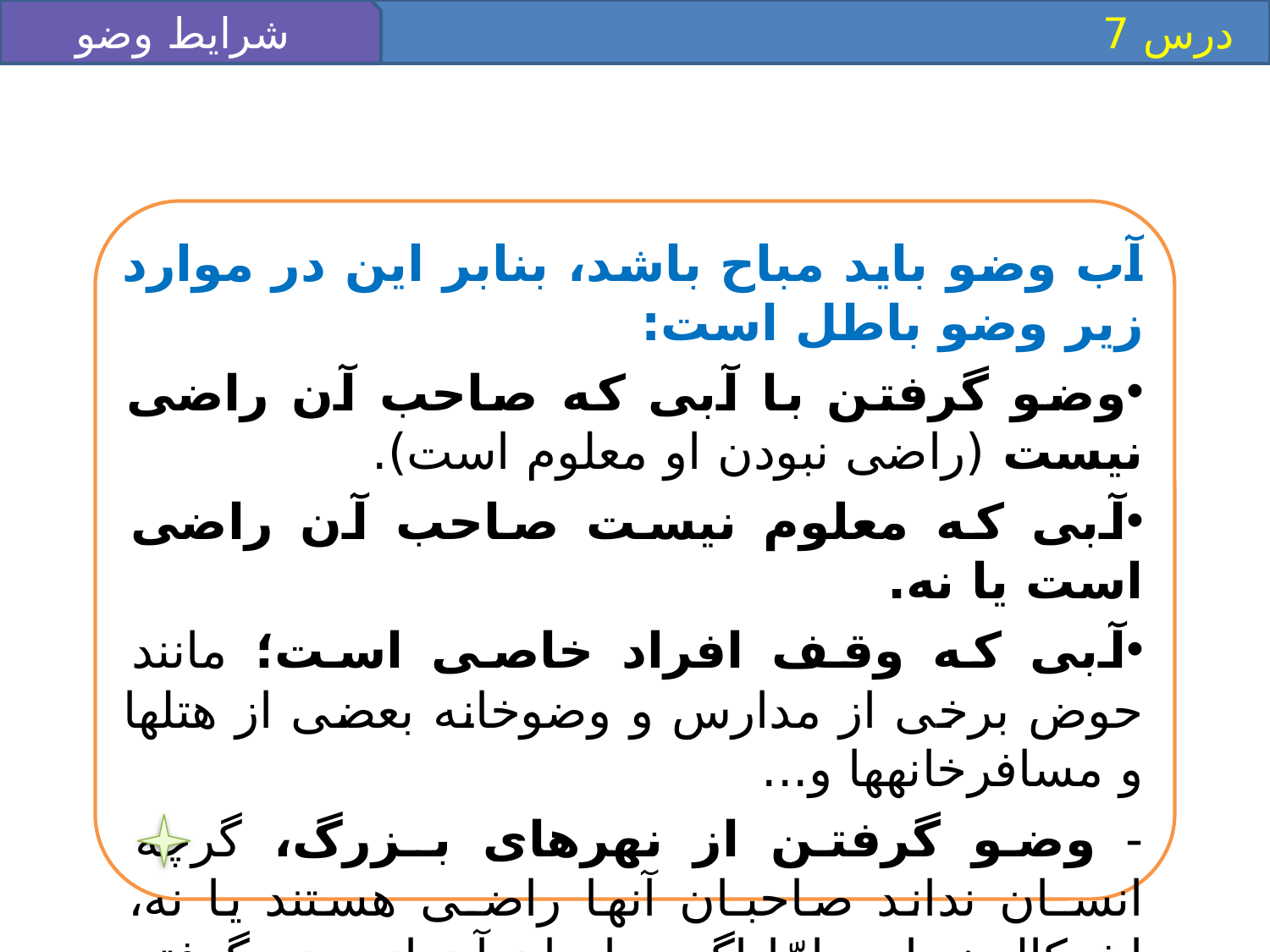

شرايط وضو
 درس 7

آب وضو بايد مباح باشد، بنابر اين در موارد زير وضو باطل است:
وضو گرفتن با آبى كه صاحب آن راضى نيست (راضى نبودن او معلوم است).
آبى كه معلوم نيست صاحب آن راضى است يا نه.
آبى كه وقف افراد خاصى است؛ مانند حوض برخى از مدارس و وضوخانه بعضى از هتل‏ها و مسافرخانه‏ها و...
- وضو گرفتن از نهرهاى بـزرگ، گرچه انسـان نداند صاحبـان آنها راضـى هستند يا نه، اشـكال نـدارد، امّا اگر صاحبان آن از وضو گرفتن جلوگيرى كنند، احتياط واجب آن است كه وضو نگيرند.